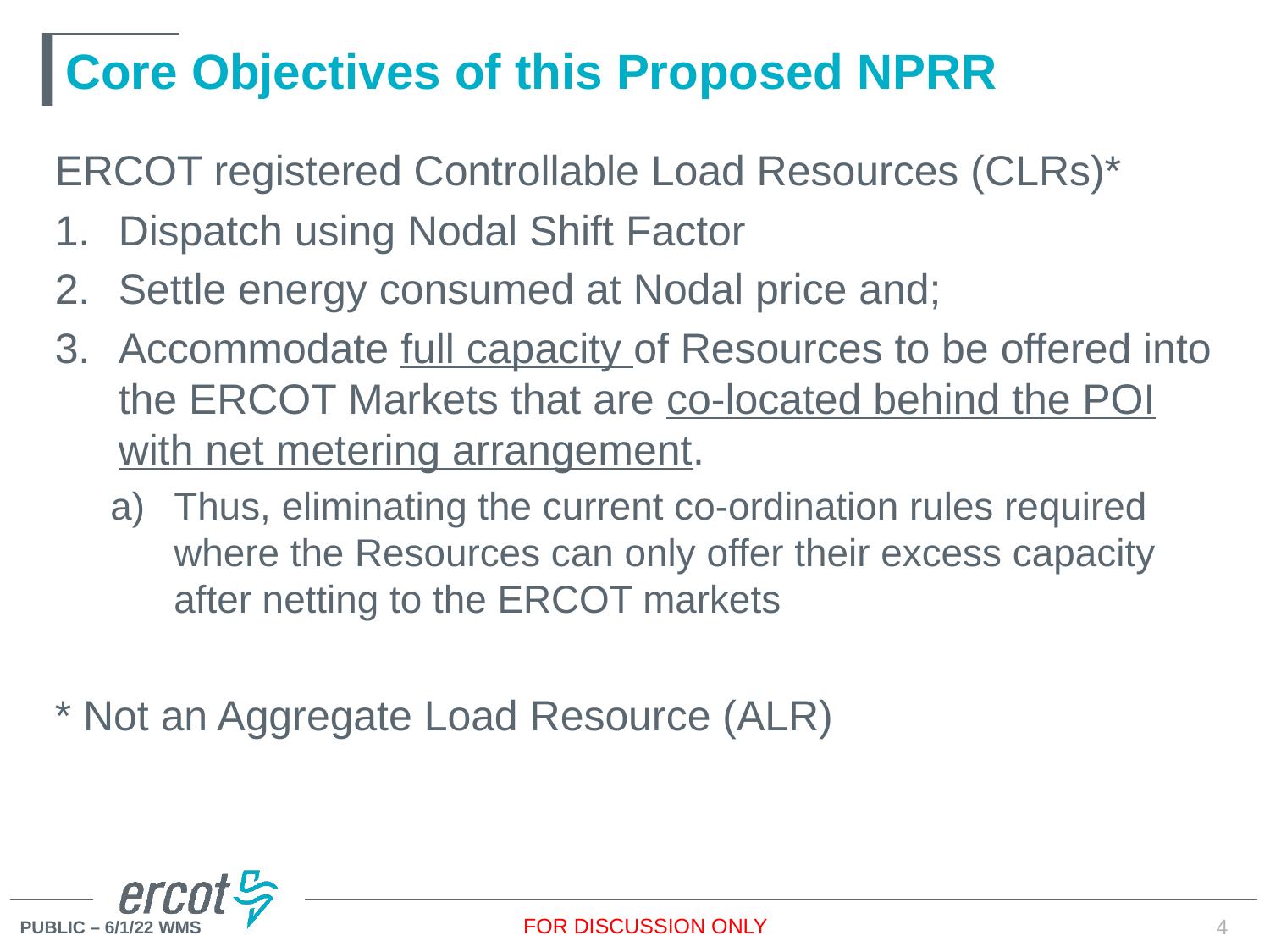

# Core Objectives of this Proposed NPRR
ERCOT registered Controllable Load Resources (CLRs)*
Dispatch using Nodal Shift Factor
Settle energy consumed at Nodal price and;
Accommodate full capacity of Resources to be offered into the ERCOT Markets that are co-located behind the POI with net metering arrangement.
Thus, eliminating the current co-ordination rules required where the Resources can only offer their excess capacity after netting to the ERCOT markets

* Not an Aggregate Load Resource (ALR)
FOR DISCUSSION ONLY
4